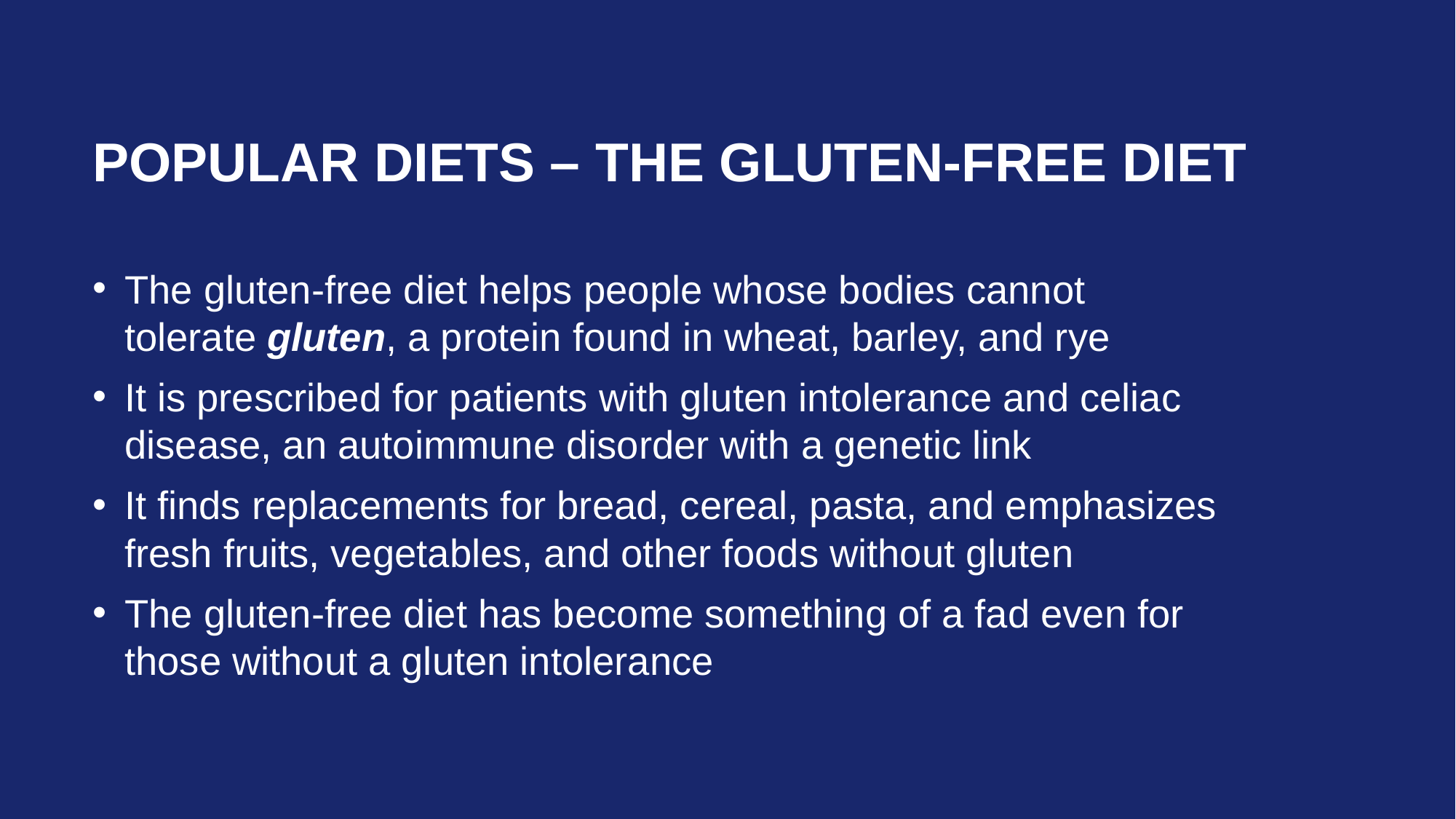

# Popular Diets – The Gluten-Free Diet
The gluten-free diet helps people whose bodies cannot tolerate gluten, a protein found in wheat, barley, and rye
It is prescribed for patients with gluten intolerance and celiac disease, an autoimmune disorder with a genetic link
It finds replacements for bread, cereal, pasta, and emphasizes fresh fruits, vegetables, and other foods without gluten
The gluten-free diet has become something of a fad even for those without a gluten intolerance